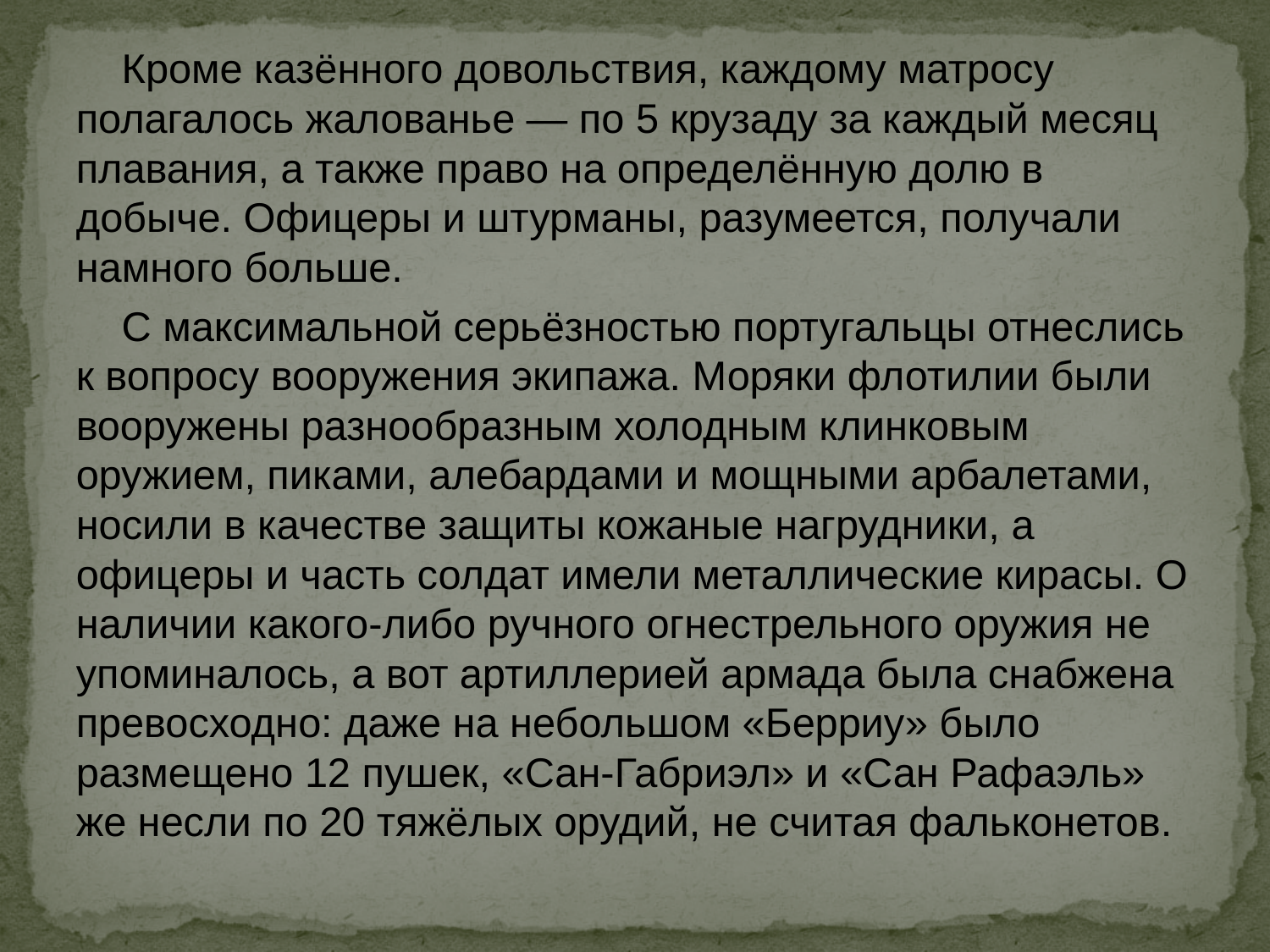

Кроме казённого довольствия, каждому матросу полагалось жалованье — по 5 крузаду за каждый месяц плавания, а также право на определённую долю в добыче. Офицеры и штурманы, разумеется, получали намного больше.
    С максимальной серьёзностью португальцы отнеслись к вопросу вооружения экипажа. Моряки флотилии были вооружены разнообразным холодным клинковым оружием, пиками, алебардами и мощными арбалетами, носили в качестве защиты кожаные нагрудники, а офицеры и часть солдат имели металлические кирасы. О наличии какого-либо ручного огнестрельного оружия не упоминалось, а вот артиллерией армада была снабжена превосходно: даже на небольшом «Берриу» было размещено 12 пушек, «Сан-Габриэл» и «Сан Рафаэль» же несли по 20 тяжёлых орудий, не считая фальконетов.